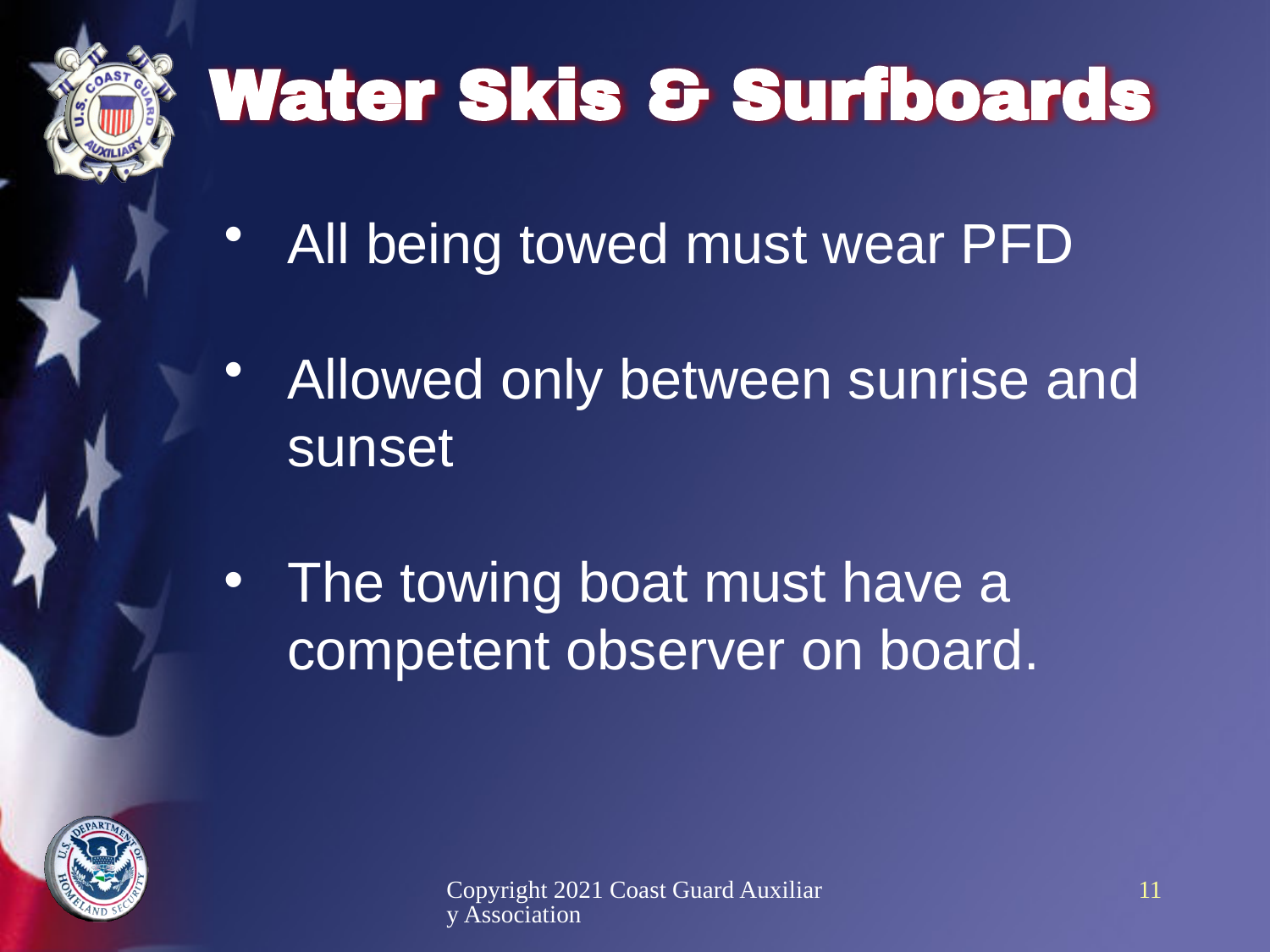

# Water Skis & Surfboards
All being towed must wear PFD
Allowed only between sunrise and sunset

The towing boat must have a competent observer on board.
Copyright 2021 Coast Guard Auxiliary Association
11